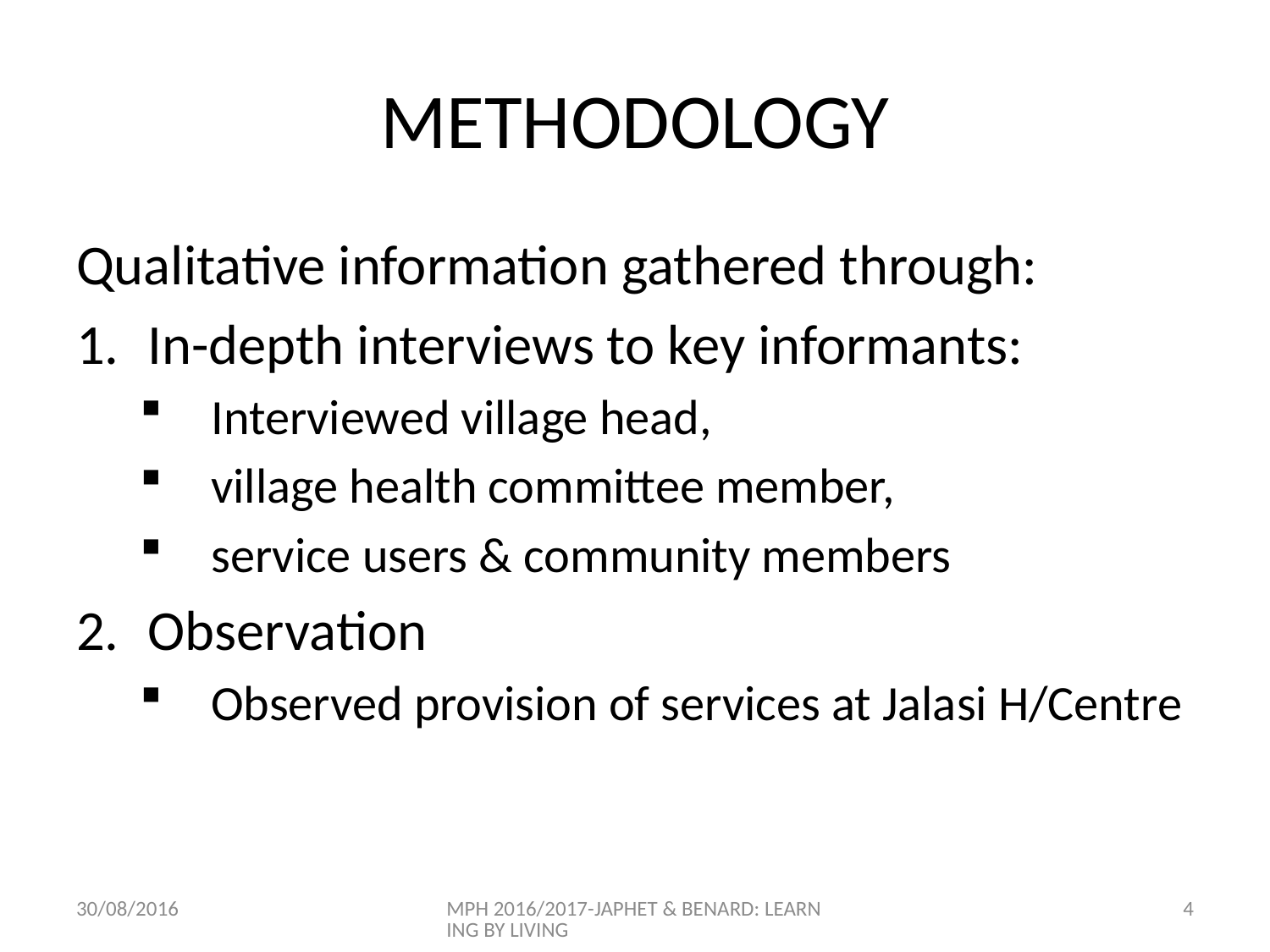

# METHODOLOGY
Qualitative information gathered through:
In-depth interviews to key informants:
Interviewed village head,
village health committee member,
service users & community members
Observation
Observed provision of services at Jalasi H/Centre
30/08/2016
MPH 2016/2017-JAPHET & BENARD: LEARNING BY LIVING
4